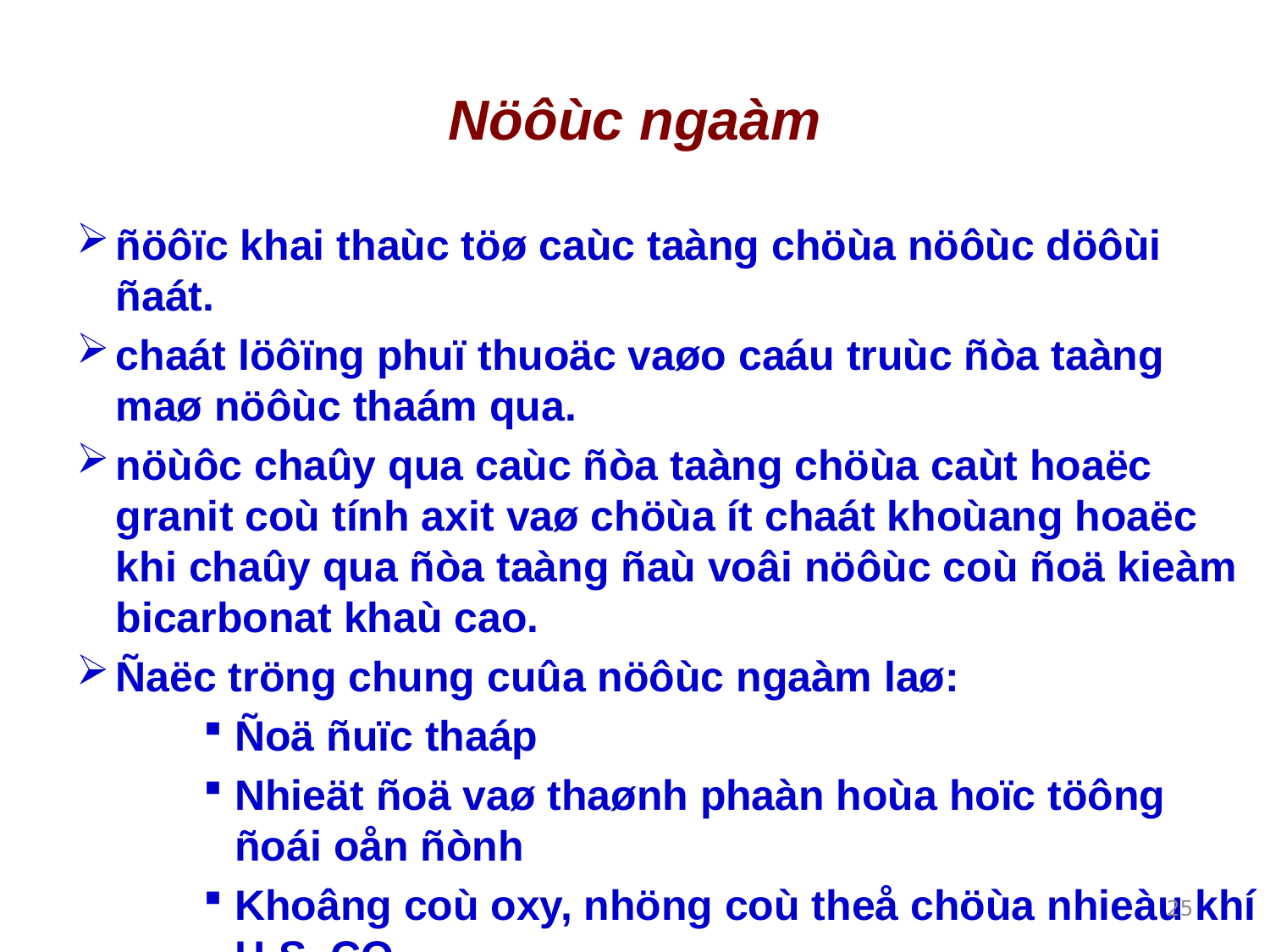

# Nöôùc ngaàm
ñöôïc khai thaùc töø caùc taàng chöùa nöôùc döôùi ñaát.
chaát löôïng phuï thuoäc vaøo caáu truùc ñòa taàng maø nöôùc thaám qua.
nöùôc chaûy qua caùc ñòa taàng chöùa caùt hoaëc granit coù tính axit vaø chöùa ít chaát khoùang hoaëc khi chaûy qua ñòa taàng ñaù voâi nöôùc coù ñoä kieàm bicarbonat khaù cao.
Ñaëc tröng chung cuûa nöôùc ngaàm laø:
Ñoä ñuïc thaáp
Nhieät ñoä vaø thaønh phaàn hoùa hoïc töông ñoái oån ñònh
Khoâng coù oxy, nhöng coù theå chöùa nhieàu khí H2S, CO2
Chöùa nhieàu chaát khoùang hoøa tan, ñaùng keå laø Fe, Mn, F
Khoâng coù söï hieän dieän cuûa vi sinh vaät
25